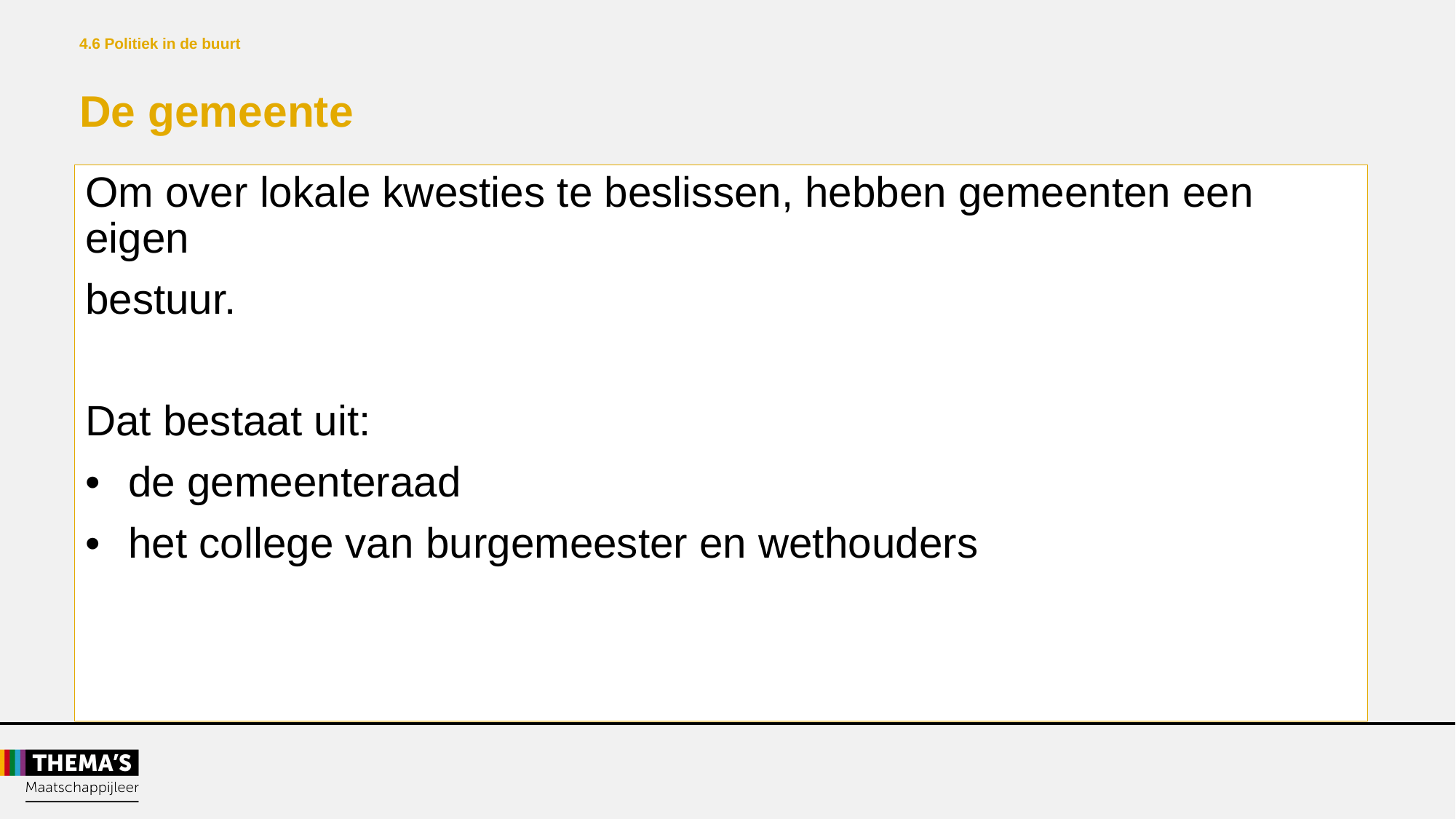

4.6 Politiek in de buurt
De gemeente

Om over lokale kwesties te beslissen, hebben gemeenten een eigen
bestuur.

Dat bestaat uit:
•	de gemeenteraad
•	het college van burgemeester en wethouders